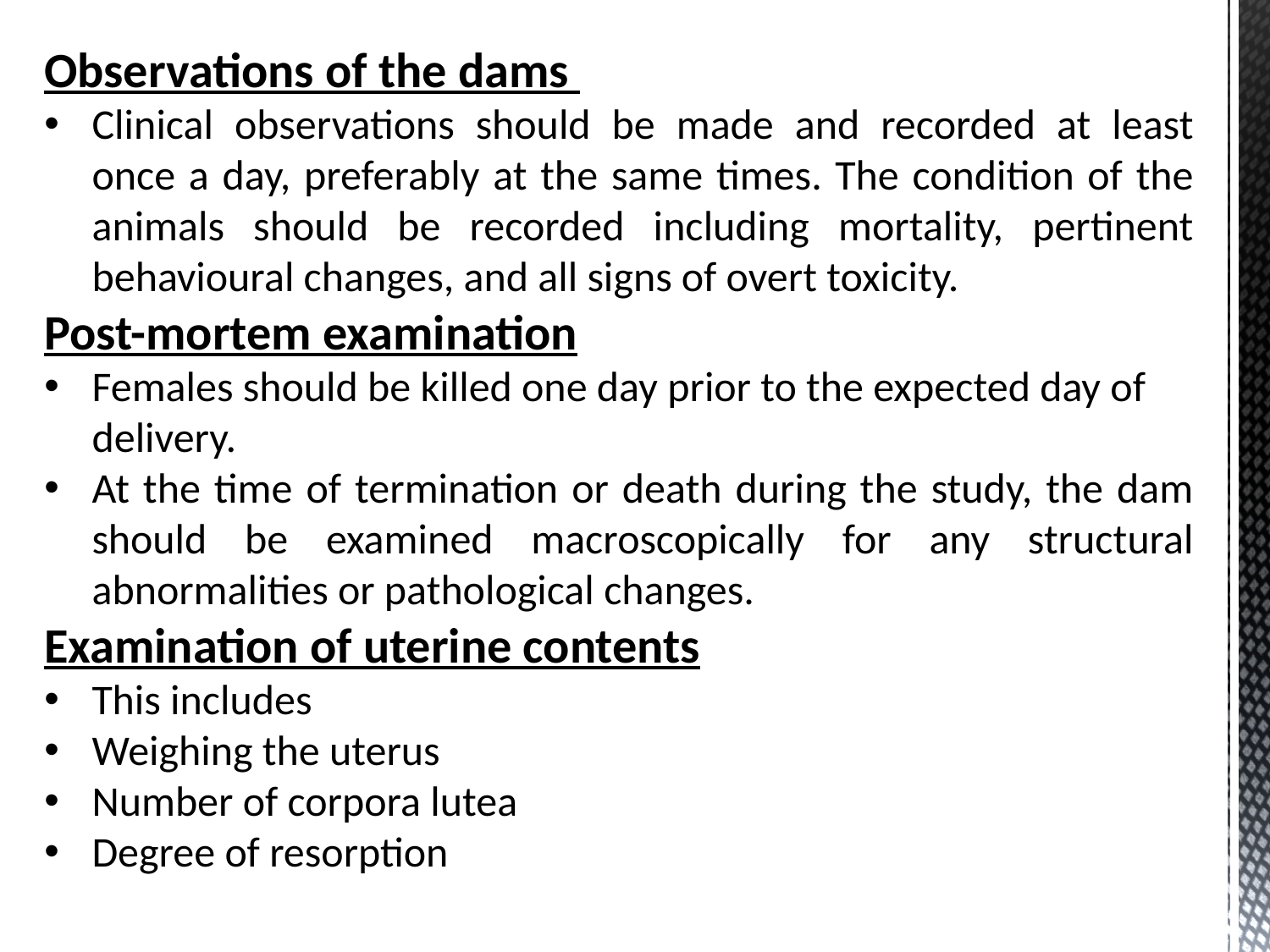

Observations of the dams
Clinical observations should be made and recorded at least once a day, preferably at the same times. The condition of the animals should be recorded including mortality, pertinent behavioural changes, and all signs of overt toxicity.
Post-mortem examination
Females should be killed one day prior to the expected day of delivery.
At the time of termination or death during the study, the dam should be examined macroscopically for any structural abnormalities or pathological changes.
Examination of uterine contents
This includes
Weighing the uterus
Number of corpora lutea
Degree of resorption